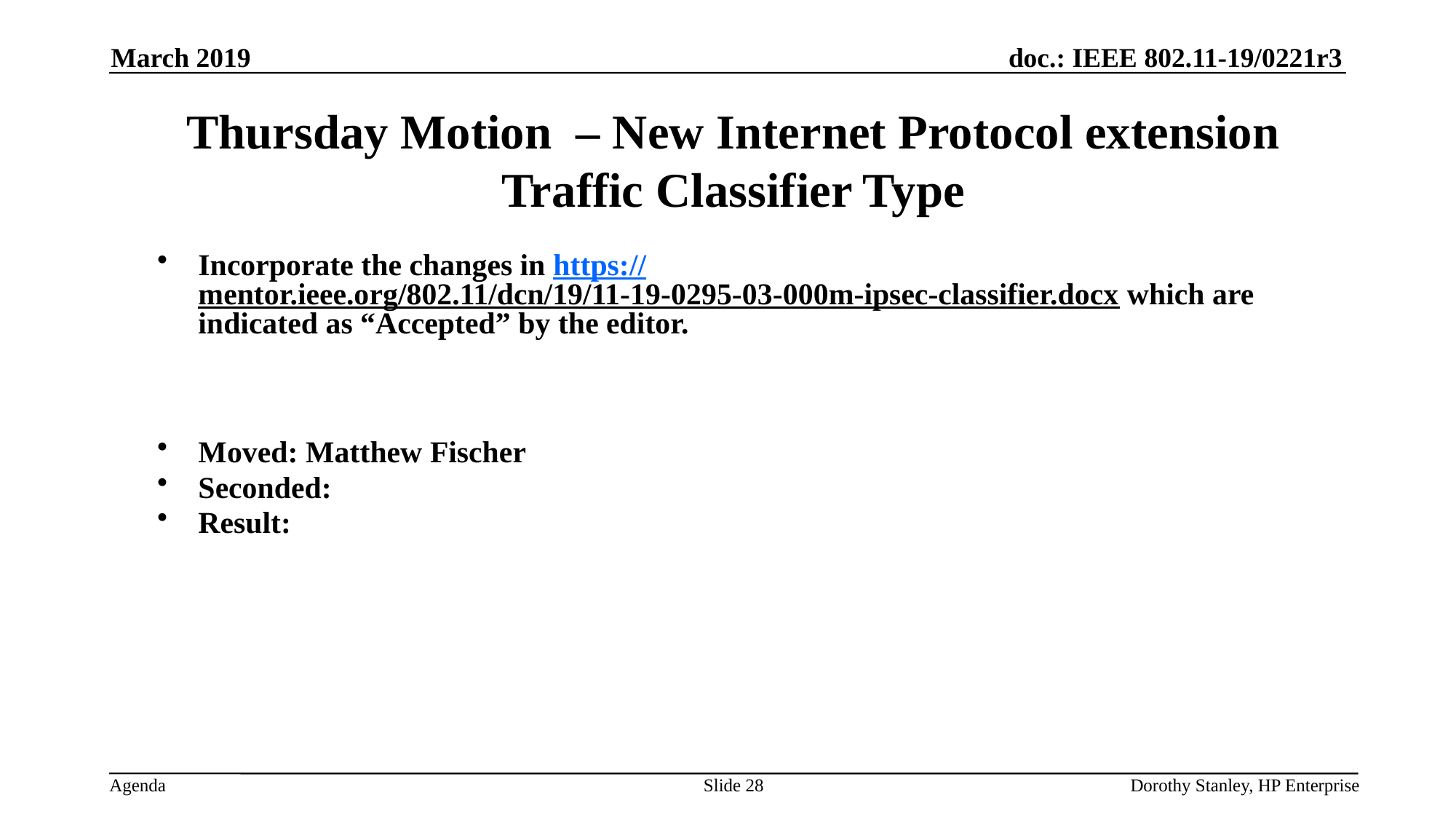

March 2019
Thursday Motion  – New Internet Protocol extension Traffic Classifier Type

Incorporate the changes in https://mentor.ieee.org/802.11/dcn/19/11-19-0295-03-000m-ipsec-classifier.docx which are indicated as “Accepted” by the editor.

Moved: Matthew Fischer
Seconded:
Result:

Slide 28
Dorothy Stanley, HP Enterprise